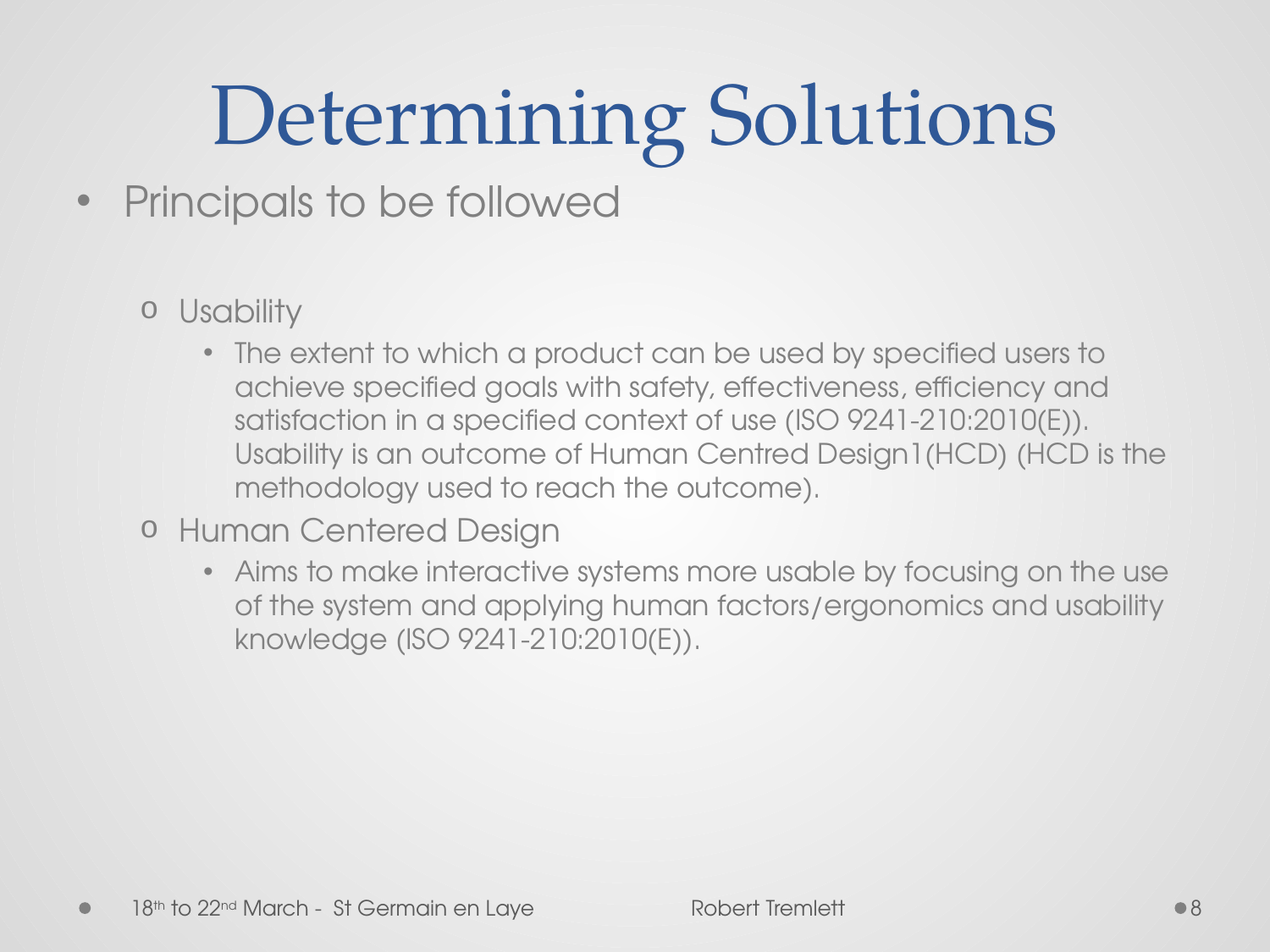

# Determining Solutions
Principals to be followed

Usability
The extent to which a product can be used by specified users to achieve specified goals with safety, effectiveness, efficiency and satisfaction in a specified context of use (ISO 9241-210:2010(E)). Usability is an outcome of Human Centred Design1(HCD) (HCD is the methodology used to reach the outcome).
Human Centered Design
Aims to make interactive systems more usable by focusing on the use of the system and applying human factors/ergonomics and usability knowledge (ISO 9241-210:2010(E)).

18th to 22nd March -  St Germain en Laye
Robert Tremlett
8